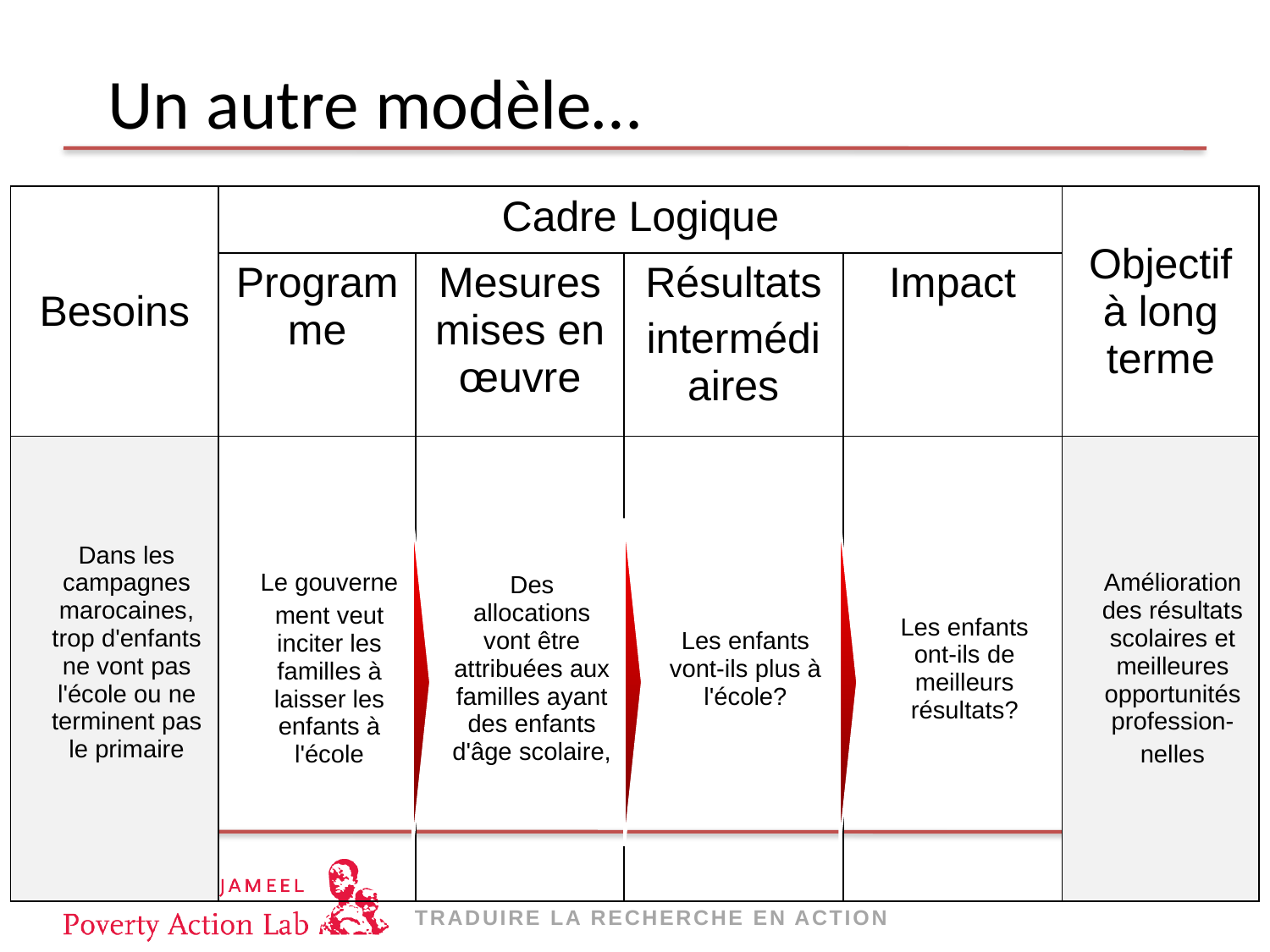

Un autre modèle…
| Besoins | Cadre Logique |  |  |  | Objectif à long terme |
| --- | --- | --- | --- | --- | --- |
|  | Programme | Mesures mises en œuvre | Résultats intermédiaires | Impact |  |
| Dans les campagnes marocaines, trop d'enfants ne vont pas l'école ou ne terminent pas le primaire | Le gouverne ment veut inciter les familles à laisser les enfants à l'école | Des allocations vont être attribuées aux familles ayant des enfants d'âge scolaire, | Les enfants vont-ils plus à l'école? | Les enfants ont-ils de meilleurs résultats? | Amélioration des résultats scolaires et meilleures opportunités profession- nelles |

16